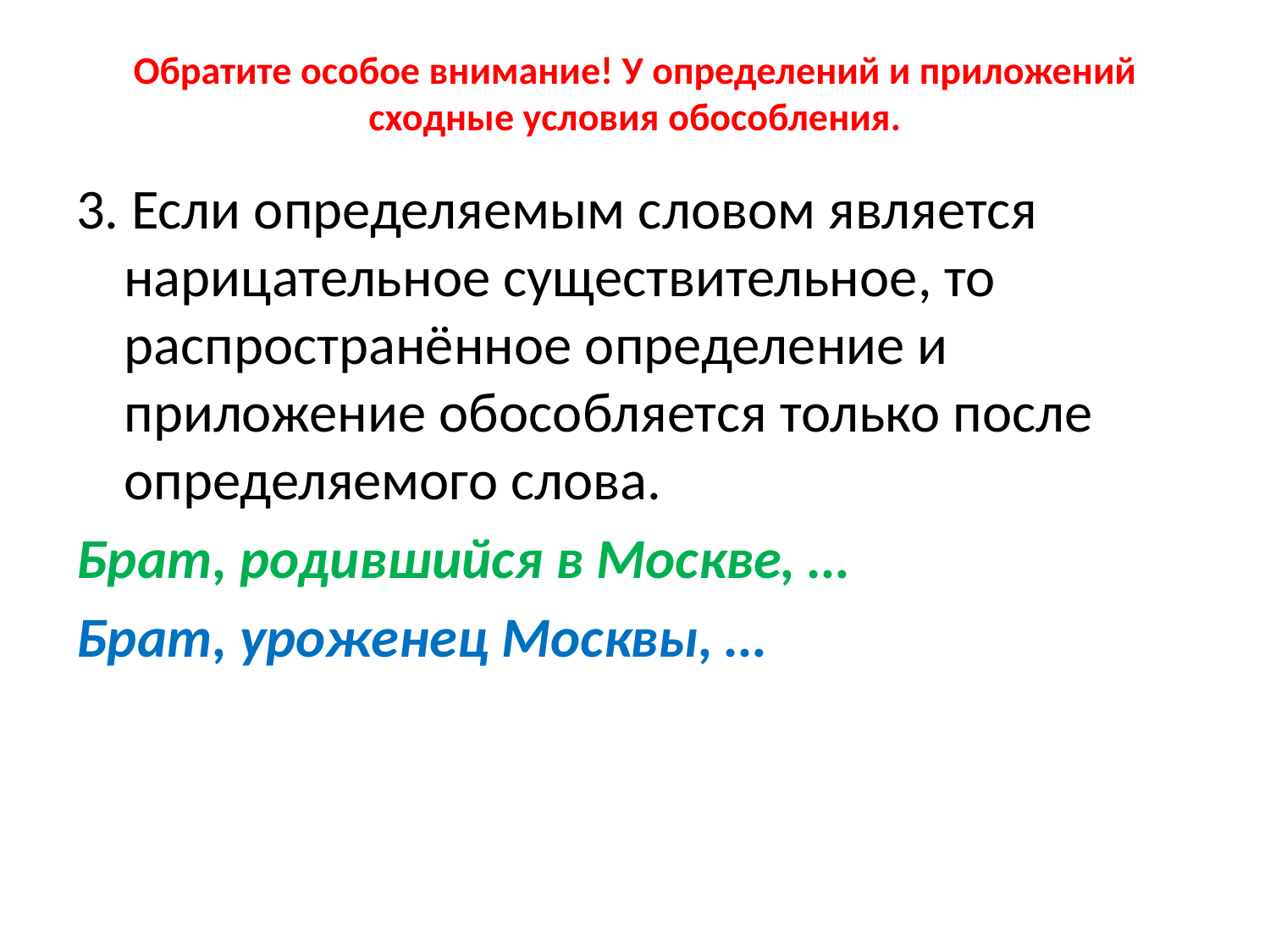

# Обратите особое внимание! У определений и приложений сходные условия обособления.
3. Если определяемым словом является нарицательное существительное, то распространённое определение и приложение обособляется только после определяемого слова.
Брат, родившийся в Москве, …
Брат, уроженец Москвы, …